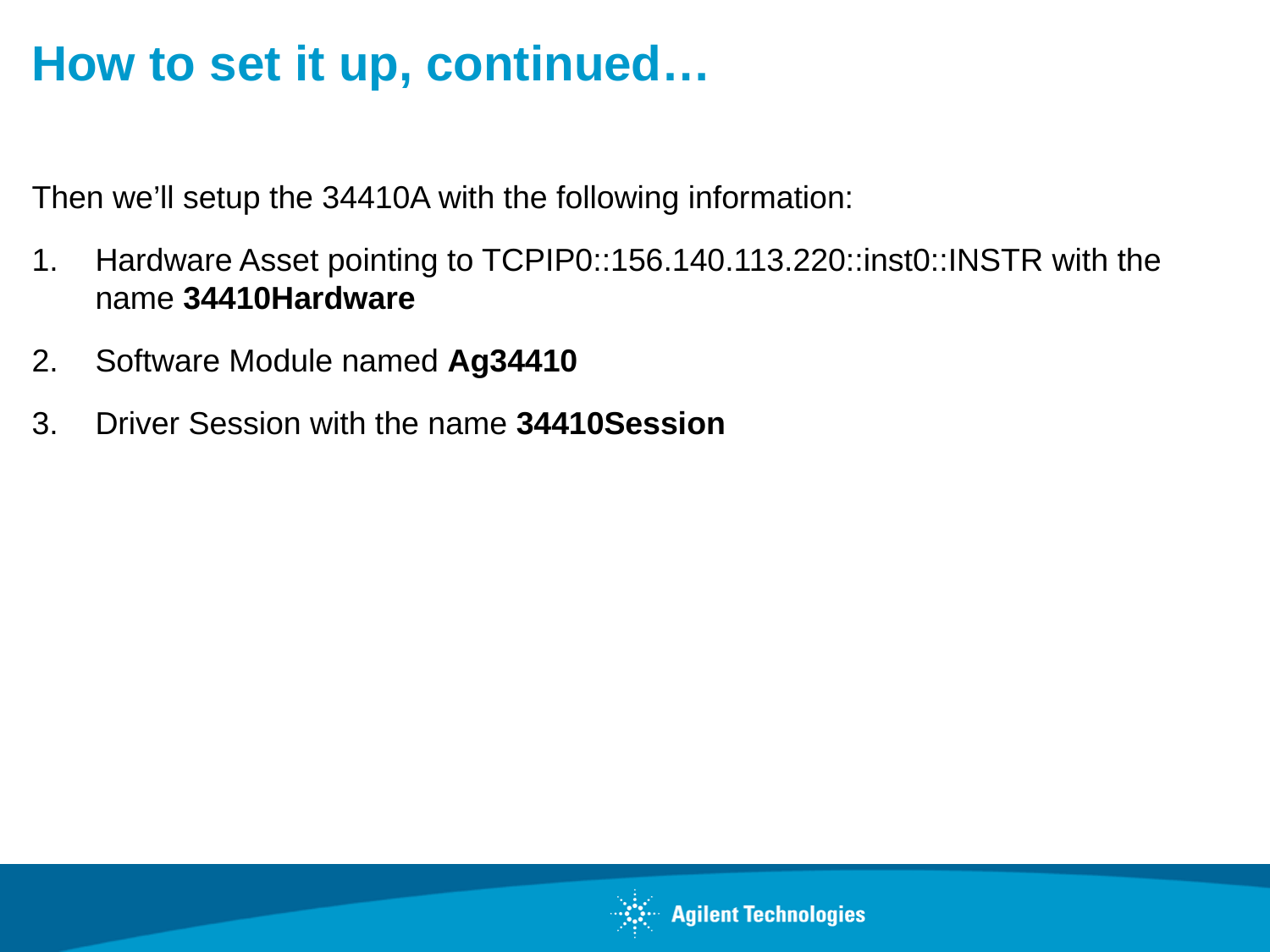

# How to set it up, continued…
Then we’ll setup the 34410A with the following information:
Hardware Asset pointing to TCPIP0::156.140.113.220::inst0::INSTR with the name 34410Hardware
Software Module named Ag34410
Driver Session with the name 34410Session